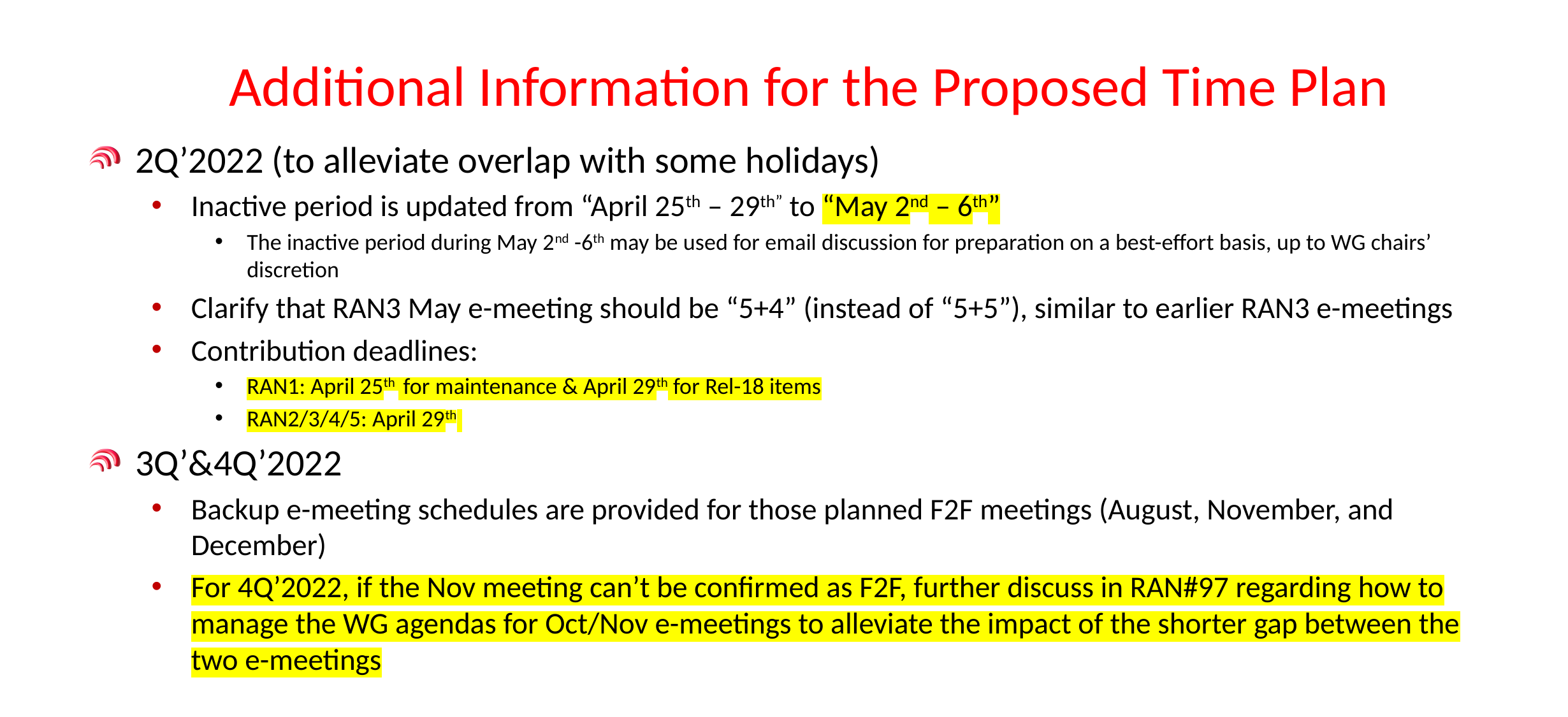

# Additional Information for the Proposed Time Plan
2Q’2022 (to alleviate overlap with some holidays)
Inactive period is updated from “April 25th – 29th” to “May 2nd – 6th”
The inactive period during May 2nd -6th may be used for email discussion for preparation on a best-effort basis, up to WG chairs’  discretion
Clarify that RAN3 May e-meeting should be “5+4” (instead of “5+5”), similar to earlier RAN3 e-meetings
Contribution deadlines:
RAN1: April 25th  for maintenance & April 29th for Rel-18 items
RAN2/3/4/5: April 29th
3Q’&4Q’2022
Backup e-meeting schedules are provided for those planned F2F meetings (August, November, and December)
For 4Q’2022, if the Nov meeting can’t be confirmed as F2F, further discuss in RAN#97 regarding how to manage the WG agendas for Oct/Nov e-meetings to alleviate the impact of the shorter gap between the two e-meetings